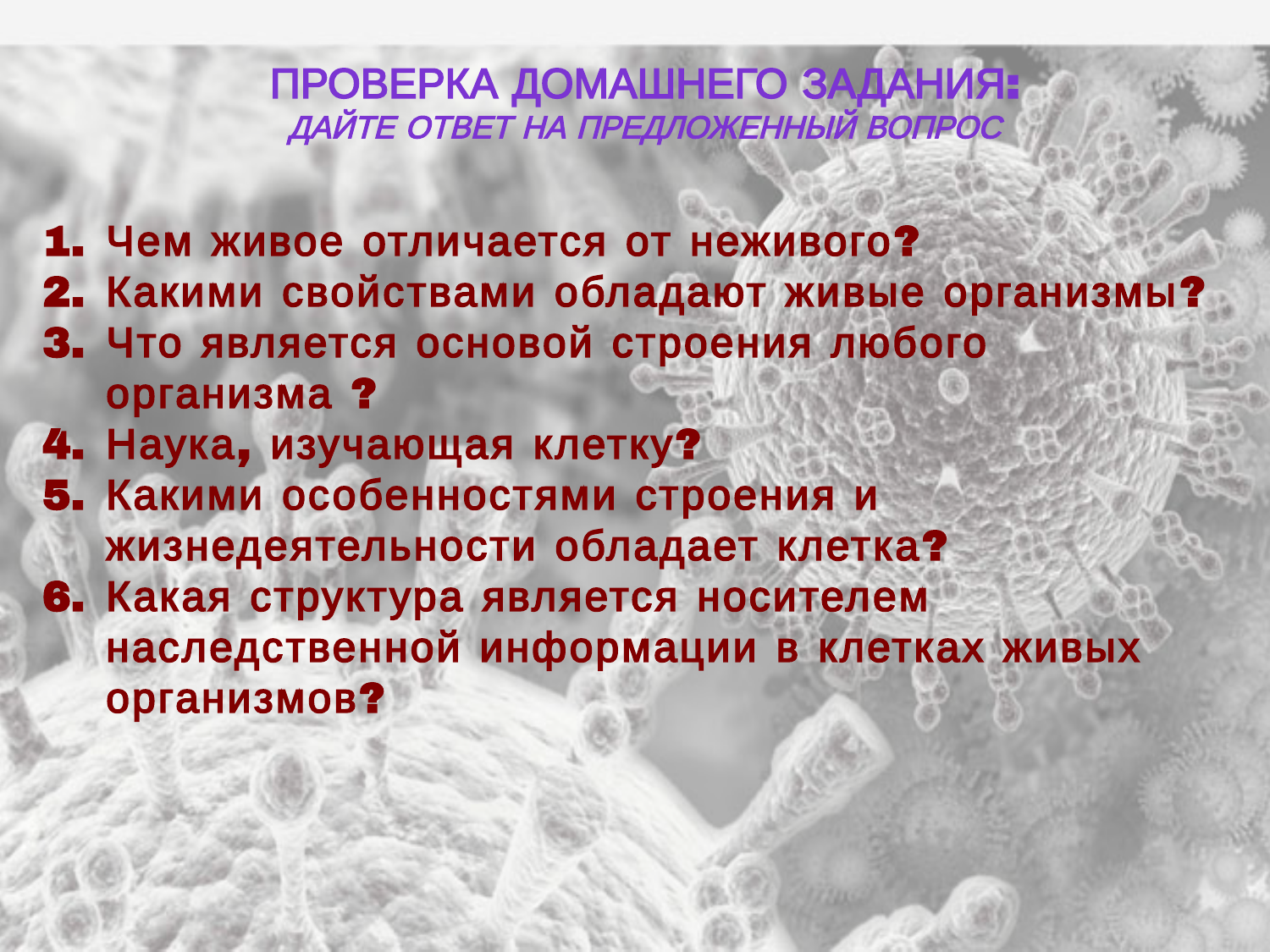

Проверка домашнего задания:
дайте ответ на предложенный вопрос
Чем живое отличается от неживого?
Какими свойствами обладают живые организмы?
Что является основой строения любого организма ?
Наука, изучающая клетку?
Какими особенностями строения и жизнедеятельности обладает клетка?
Какая структура является носителем наследственной информации в клетках живых организмов?